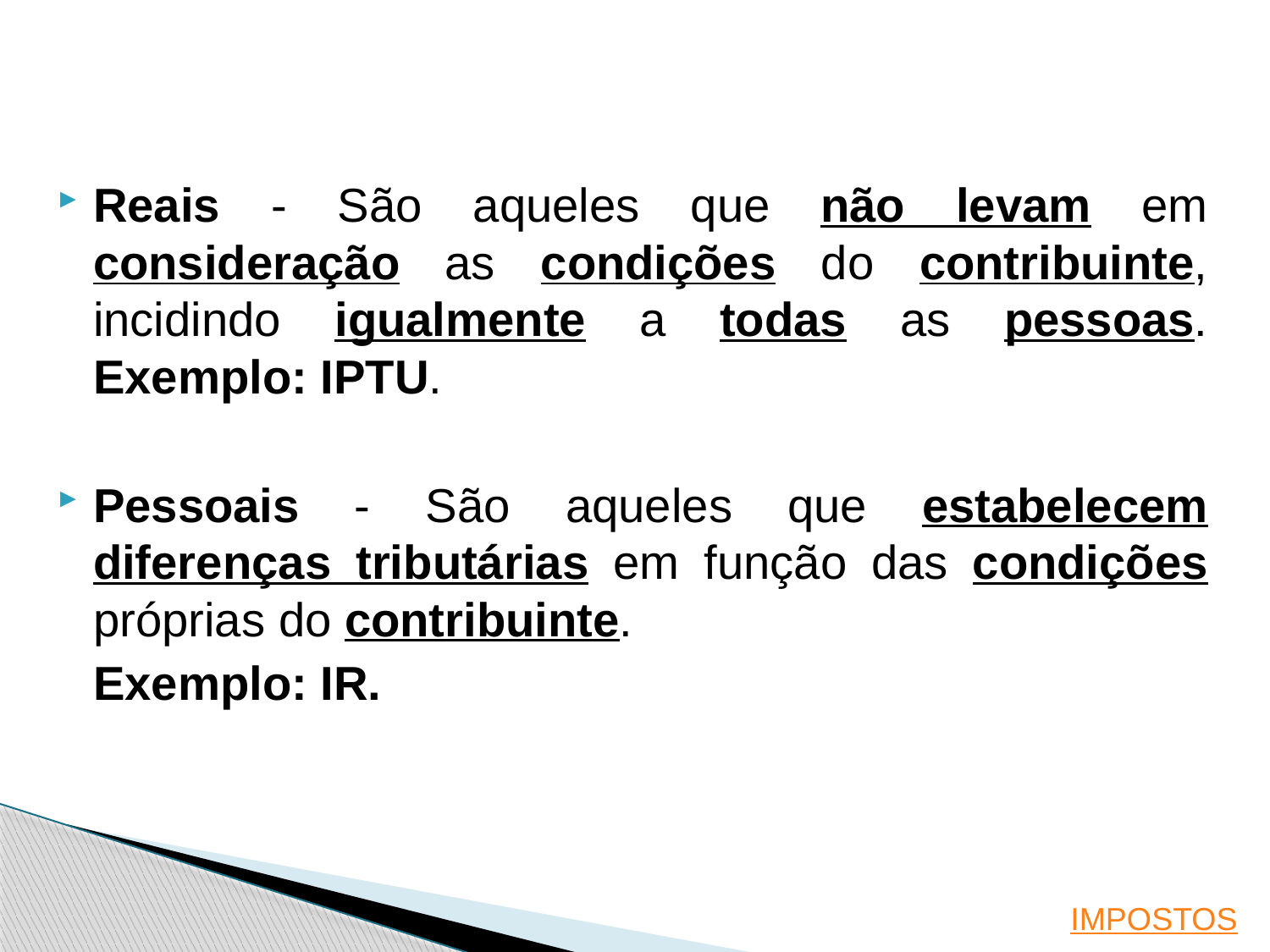

Reais - São aqueles que não levam em consideração as condições do contribuinte, incidindo igualmente a todas as pessoas. Exemplo: IPTU.

Pessoais - São aqueles que estabelecem diferenças tributárias em função das condições próprias do contribuinte.
	Exemplo: IR.

IMPOSTOS